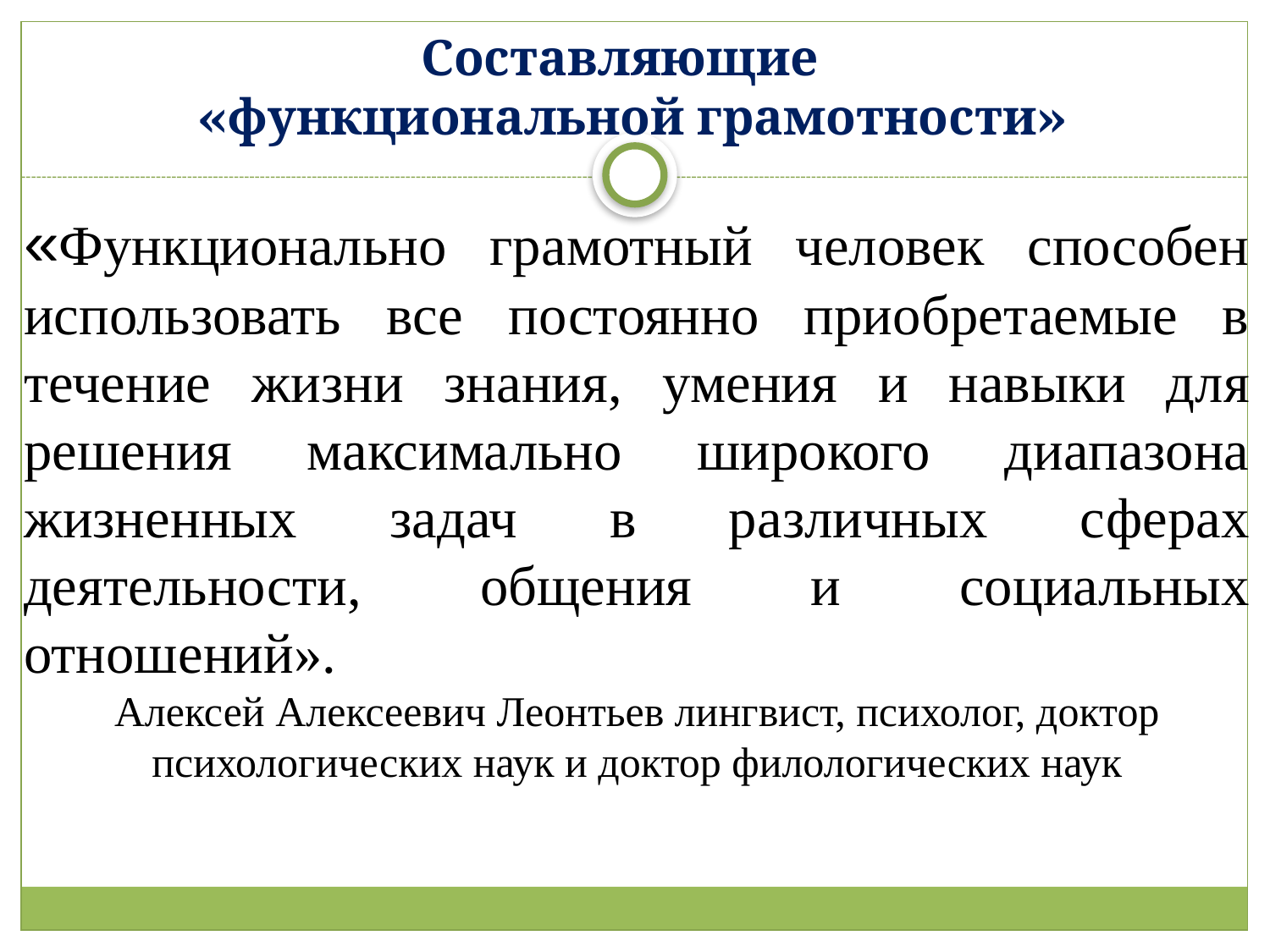

Составляющие
«функциональной грамотности»
«Функционально грамотный человек способен использовать все постоянно приобретаемые в течение жизни знания, умения и навыки для решения максимально широкого диапазона жизненных задач в различных сферах деятельности, общения и социальных отношений».
Алексей Алексеевич Леонтьев лингвист, психолог, доктор психологических наук и доктор филологических наук